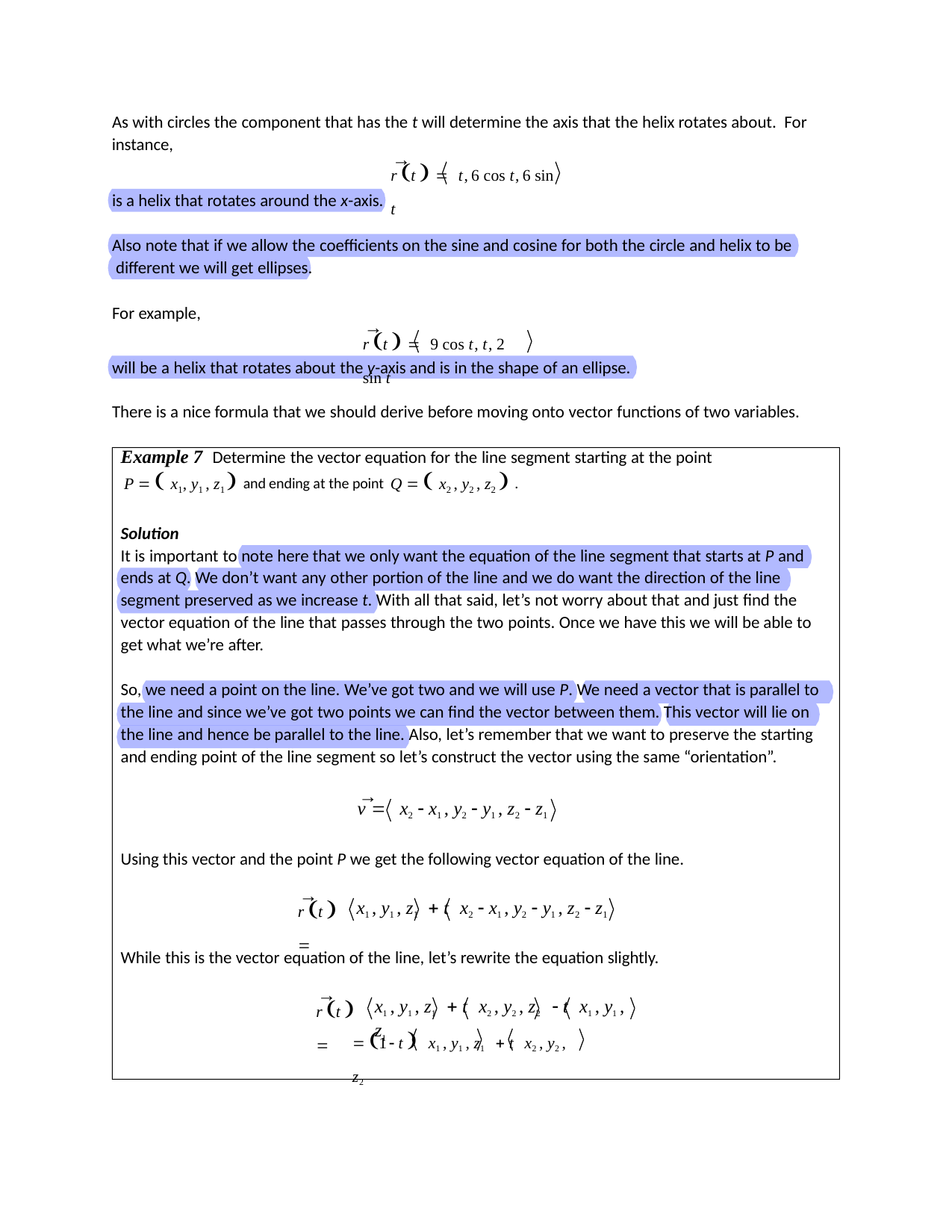

As with circles the component that has the t will determine the axis that the helix rotates about.  For
instance,
→
r (t ) =  t,6 cos t,6 sin t

is a helix that rotates around the x-axis.

Also note that if we allow the coefficients on the sine and cosine for both the circle and helix to be  different we will get ellipses.

For example,
→
r (t ) =  9 cos t, t, 2 sin t

will be a helix that rotates about the y-axis and is in the shape of an ellipse.

There is a nice formula that we should derive before moving onto vector functions of two variables.

Example 7 Determine the vector equation for the line segment starting at the point
P = ( x1, y1 , z1 ) and ending at the point Q = ( x2 , y2 , z2 ) .
Solution
It is important to note here that we only want the equation of the line segment that starts at P and  ends at Q. We don’t want any other portion of the line and we do want the direction of the line  segment preserved as we increase t. With all that said, let’s not worry about that and just find the  vector equation of the line that passes through the two points. Once we have this we will be able to  get what we’re after.

So, we need a point on the line. We’ve got two and we will use P. We need a vector that is parallel to  the line and since we’ve got two points we can find the vector between them. This vector will lie on  the line and hence be parallel to the line. Also, let’s remember that we want to preserve the starting  and ending point of the line segment so let’s construct the vector using the same “orientation”.

→
v =   x2  − x1 , y2  − y1 , z2  − z1

Using this vector and the point P we get the following vector equation of the line.
→
r (t ) =
x1 , y1 , z1    + t  x2  − x1 , y2  − y1 , z2  − z1

While this is the vector equation of the line, let’s rewrite the equation slightly.
→
r (t ) =
x1 , y1 , z1    + t  x2 , y2 , z2     − t  x1 , y1 , z1

= (1− t )  x1 , y1 , z1    + t  x2 , y2 , z2